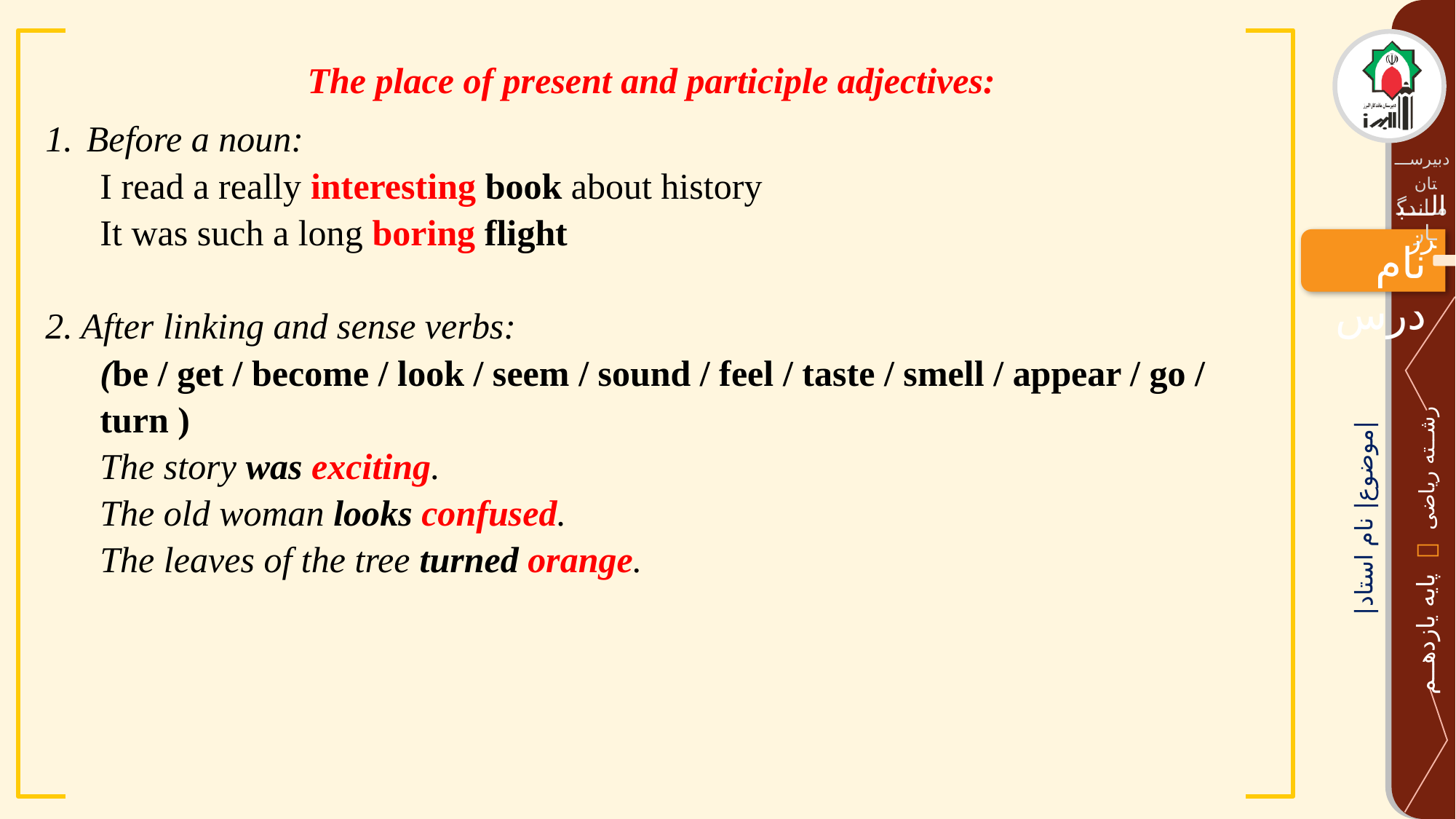

The place of present and participle adjectives:
Before a noun:
I read a really interesting book about history
It was such a long boring flight

2. After linking and sense verbs:
(be / get / become / look / seem / sound / feel / taste / smell / appear / go / turn )
The story was exciting.
The old woman looks confused.
The leaves of the tree turned orange.